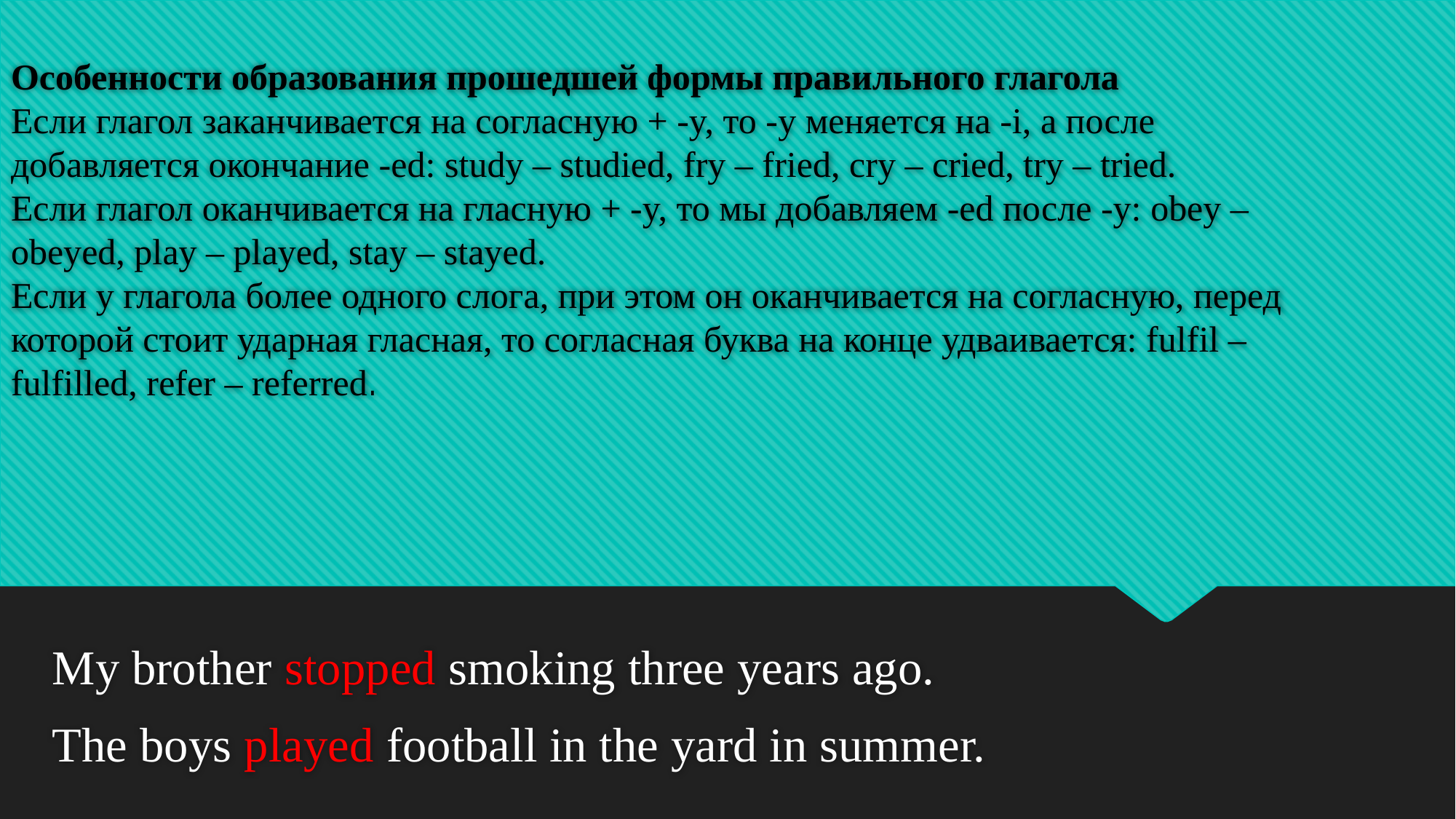

# Особенности образования прошедшей формы правильного глагола Если глагол заканчивается на согласную + -y, то -y меняется на -i, а после добавляется окончание -ed: study – studied, fry – fried, cry – cried, try – tried. Если глагол оканчивается на гласную + -y, то мы добавляем -ed после -y: obey – obeyed, play – played, stay – stayed. Если у глагола более одного слога, при этом он оканчивается на согласную, перед которой стоит ударная гласная, то согласная буква на конце удваивается: fulfil – fulfilled, refer – referred.
My brother stopped smoking three years ago.
The boys played football in the yard in summer.